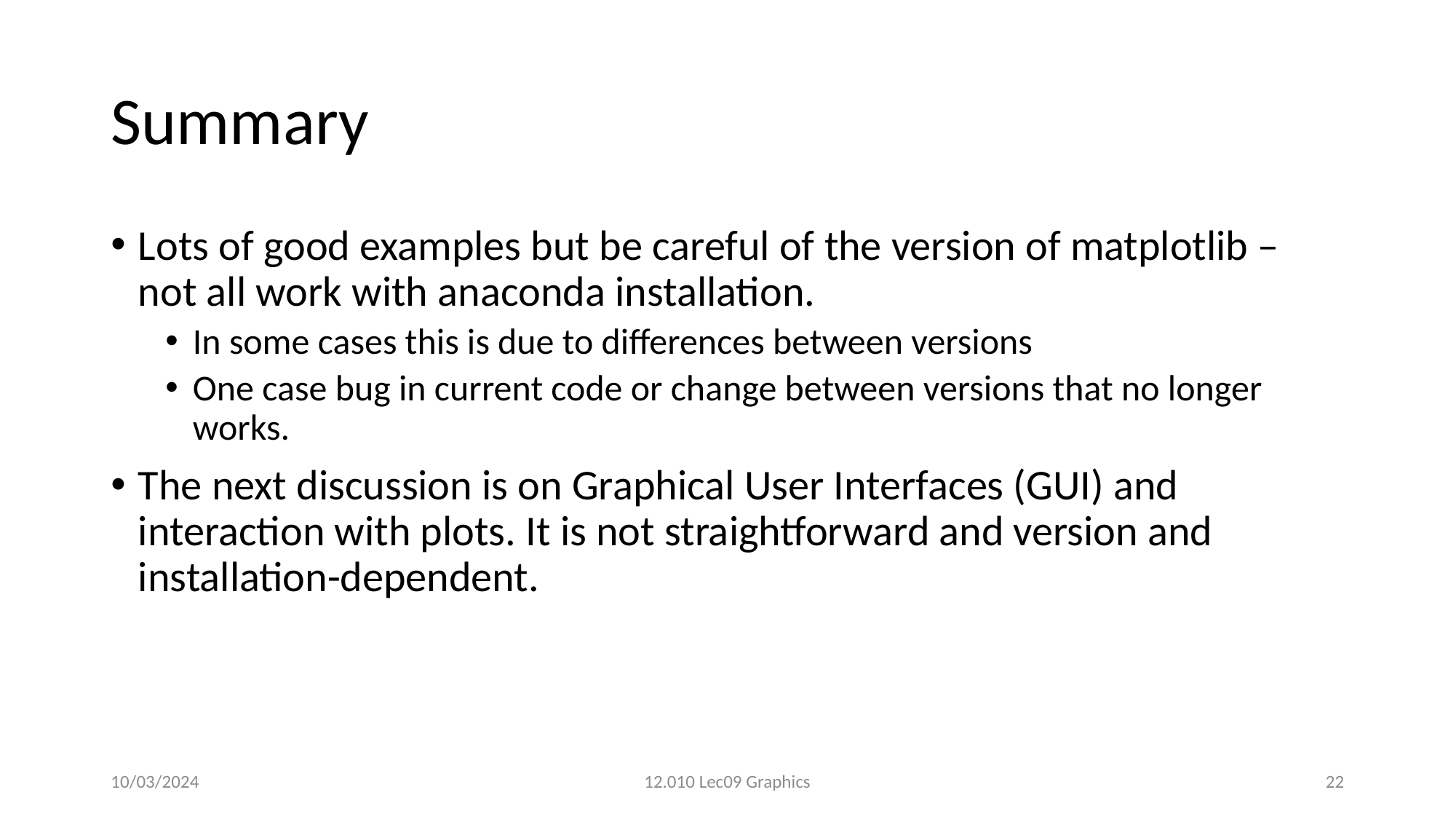

# Summary
Lots of good examples but be careful of the version of matplotlib – not all work with anaconda installation.
In some cases this is due to differences between versions
One case bug in current code or change between versions that no longer works.
The next discussion is on Graphical User Interfaces (GUI) and interaction with plots. It is not straightforward and version and installation-dependent.
10/03/2024
12.010 Lec09 Graphics
22